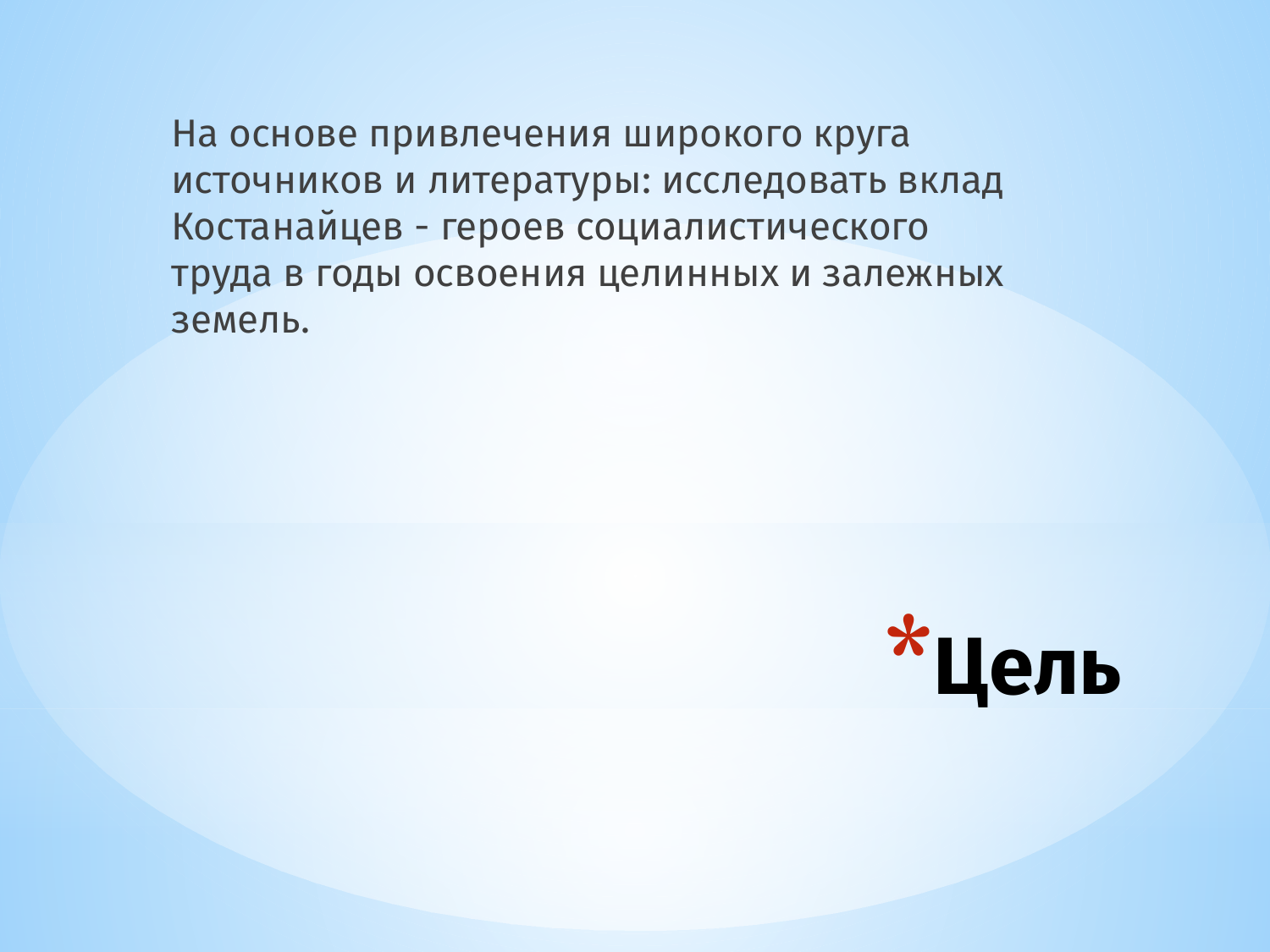

На основе привлечения широкого круга источников и литературы: исследовать вклад Костанайцев - героев социалистического труда в годы освоения целинных и залежных земель.
# Цель